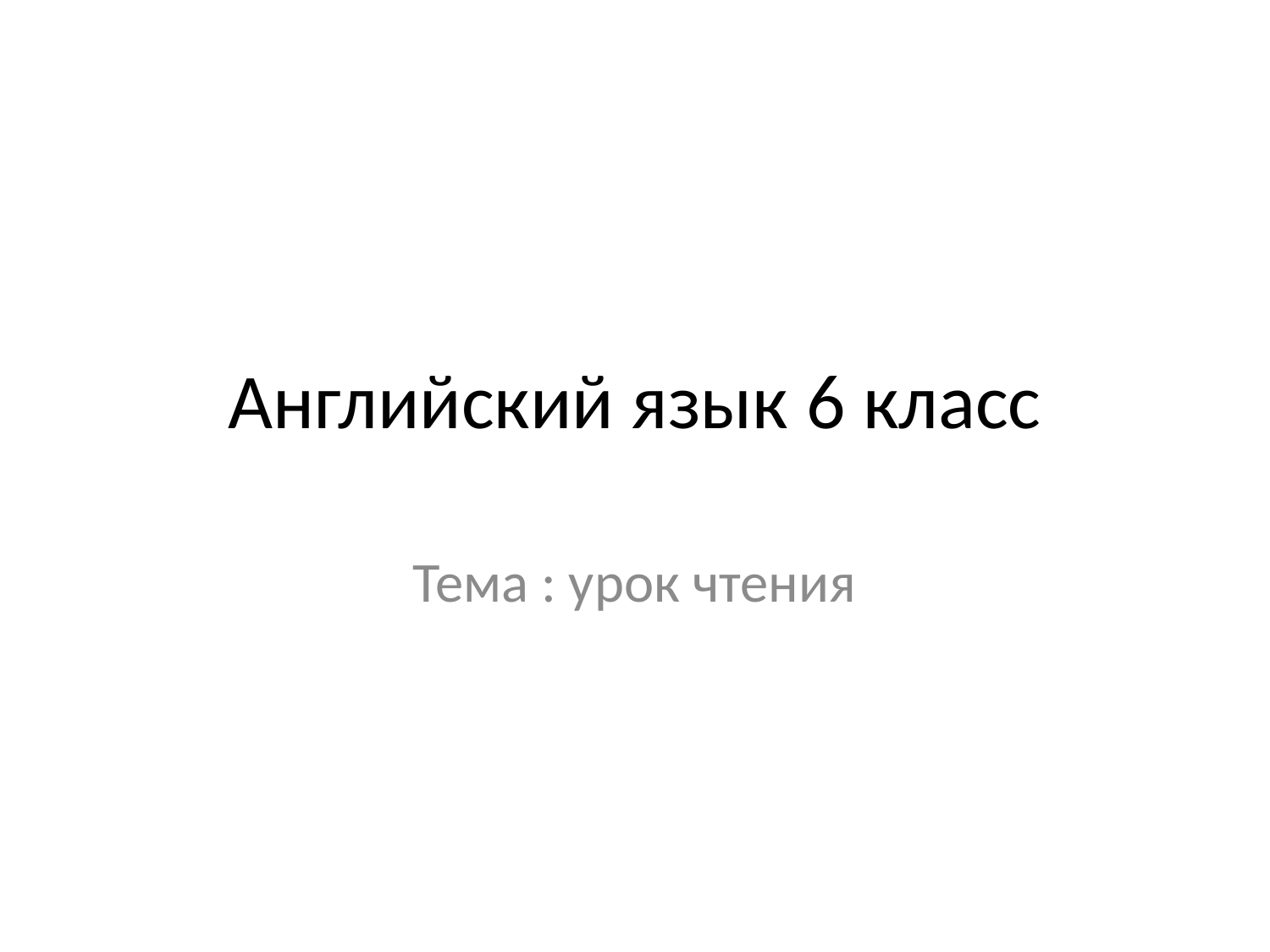

# Английский язык 6 класс
Тема : урок чтения